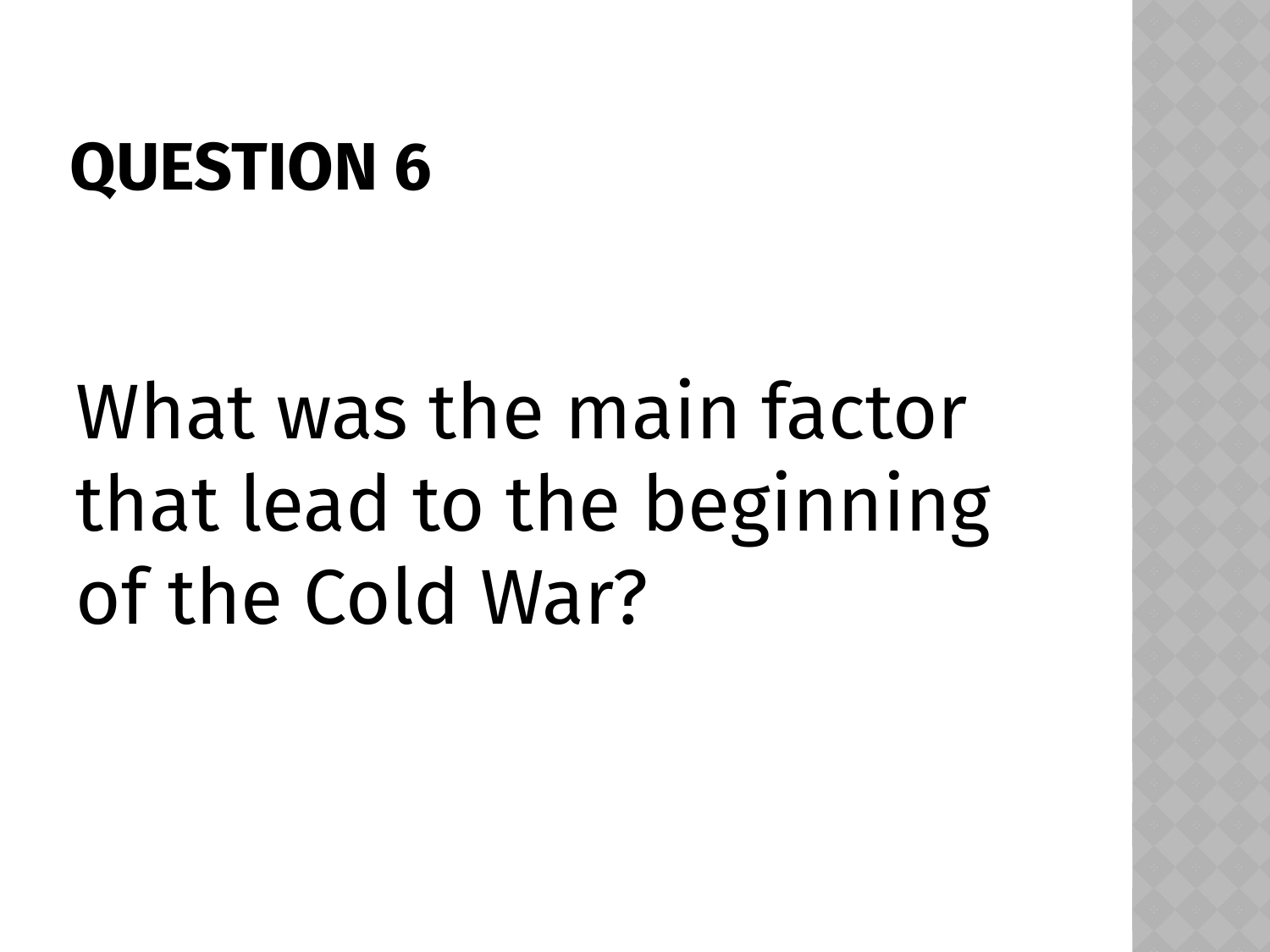

# Question 6

What was the main factor that lead to the beginning of the Cold War?